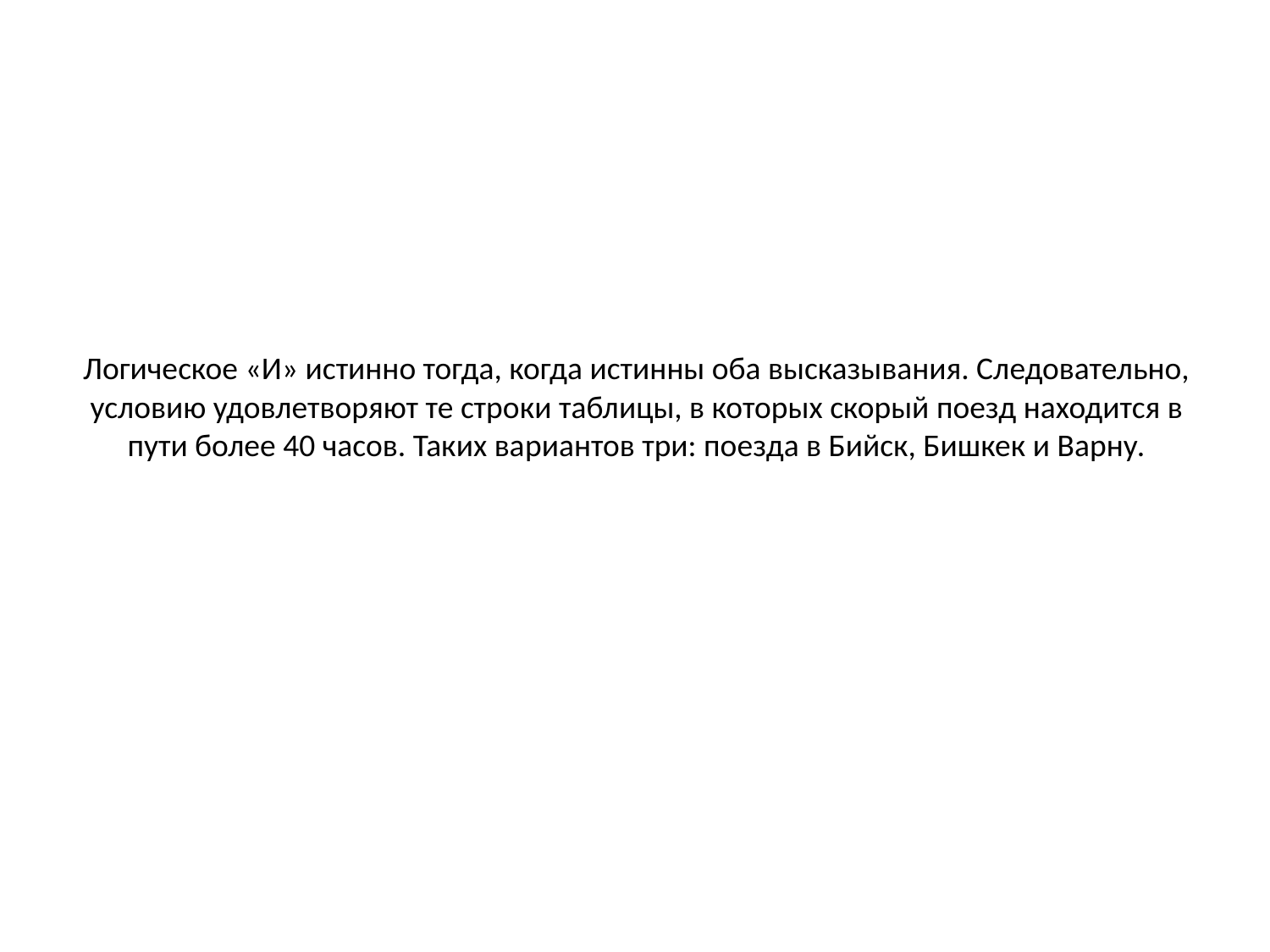

# Логическое «И» ис­тин­но тогда, когда ис­тин­ны оба высказывания. Следовательно, усло­вию удо­вле­тво­ря­ют те стро­ки таблицы, в ко­то­рых ско­рый поезд на­хо­дит­ся в пути более 40 часов. Таких ва­ри­ан­тов три: по­ез­да в Бийск, Биш­кек и Варну.